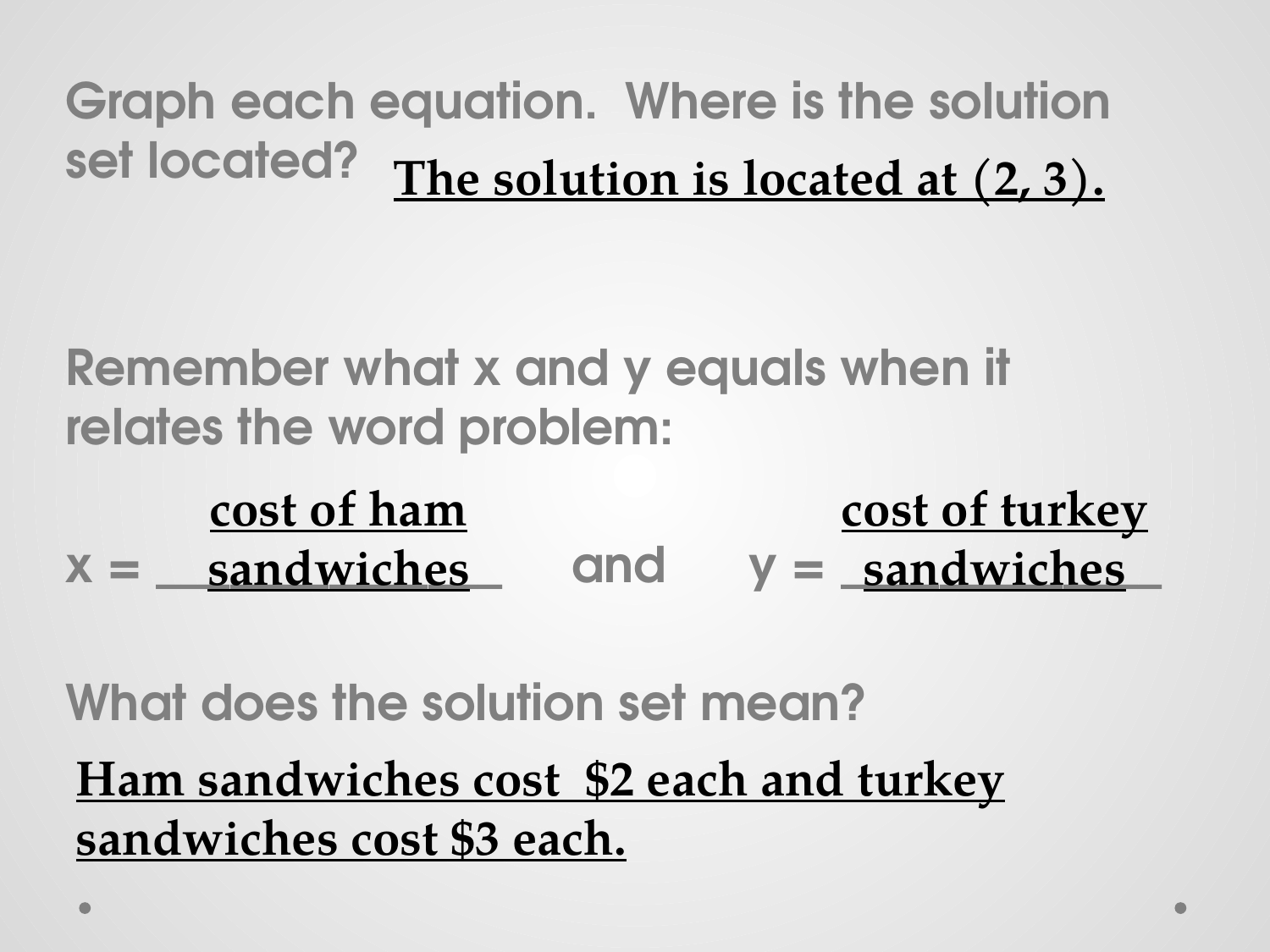

Graph each equation.  Where is the solution set located?

Remember what x and y equals when it relates the word problem:

x = ______________     and      y = _____________

What does the solution set mean?
The solution is located at (2, 3).
cost of ham sandwiches
cost of turkey sandwiches
Ham sandwiches cost  $2 each and turkey sandwiches cost $3 each.